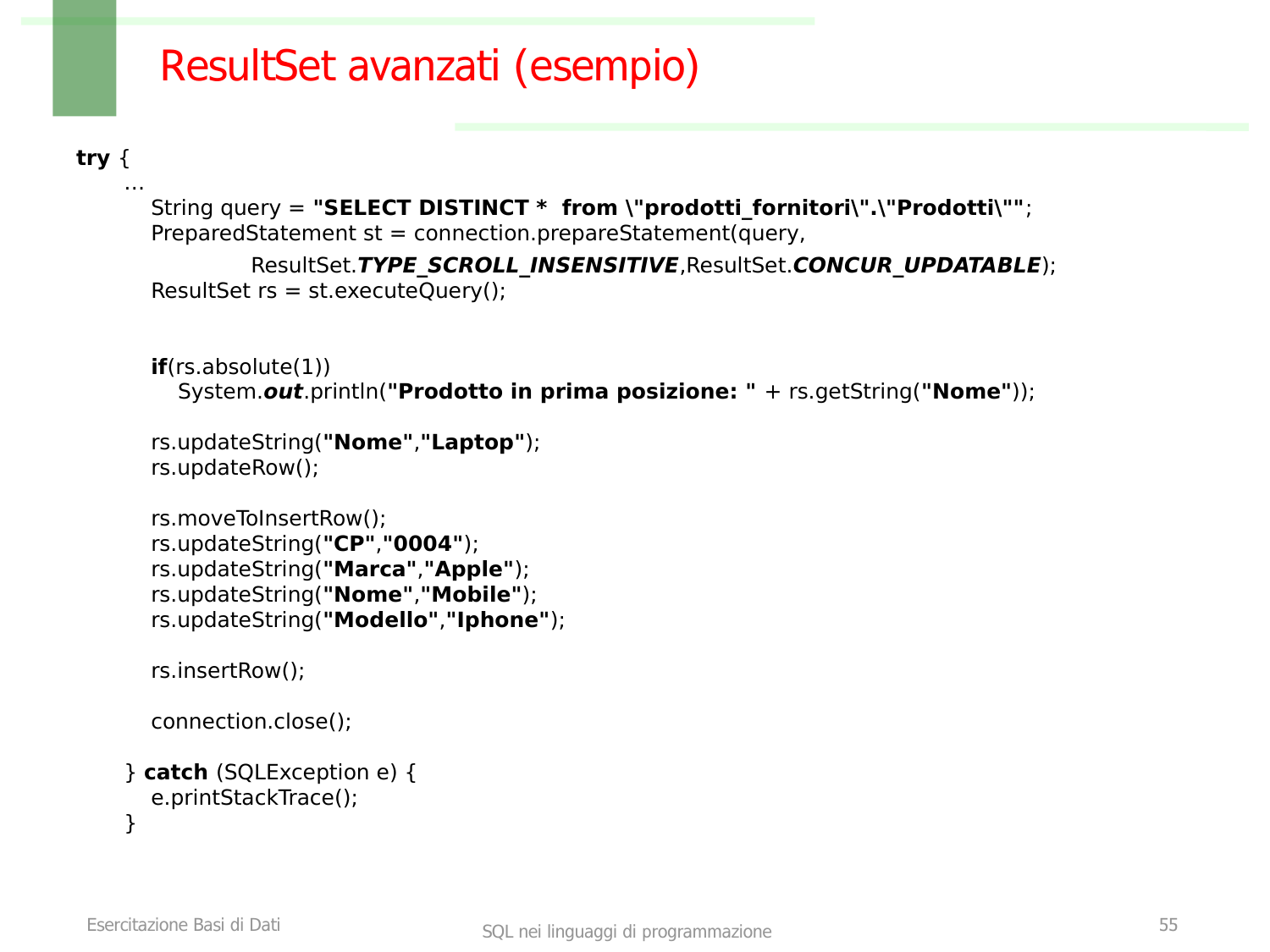

# ResultSet avanzati (esempio)
try {
…
    String query = "SELECT DISTINCT *  from \"prodotti_fornitori\".\"Prodotti\"";
    PreparedStatement st = connection.prepareStatement(query,
		ResultSet.TYPE_SCROLL_INSENSITIVE,ResultSet.CONCUR_UPDATABLE);
    ResultSet rs = st.executeQuery();
    if(rs.absolute(1))
        System.out.println("Prodotto in prima posizione: " + rs.getString("Nome"));
    rs.updateString("Nome","Laptop");
    rs.updateRow();
    rs.moveToInsertRow();
    rs.updateString("CP","0004");
    rs.updateString("Marca","Apple");
    rs.updateString("Nome","Mobile");
    rs.updateString("Modello","Iphone");
    rs.insertRow();
    connection.close();
} catch (SQLException e) {
    e.printStackTrace();
}
SQL nei linguaggi di programmazione